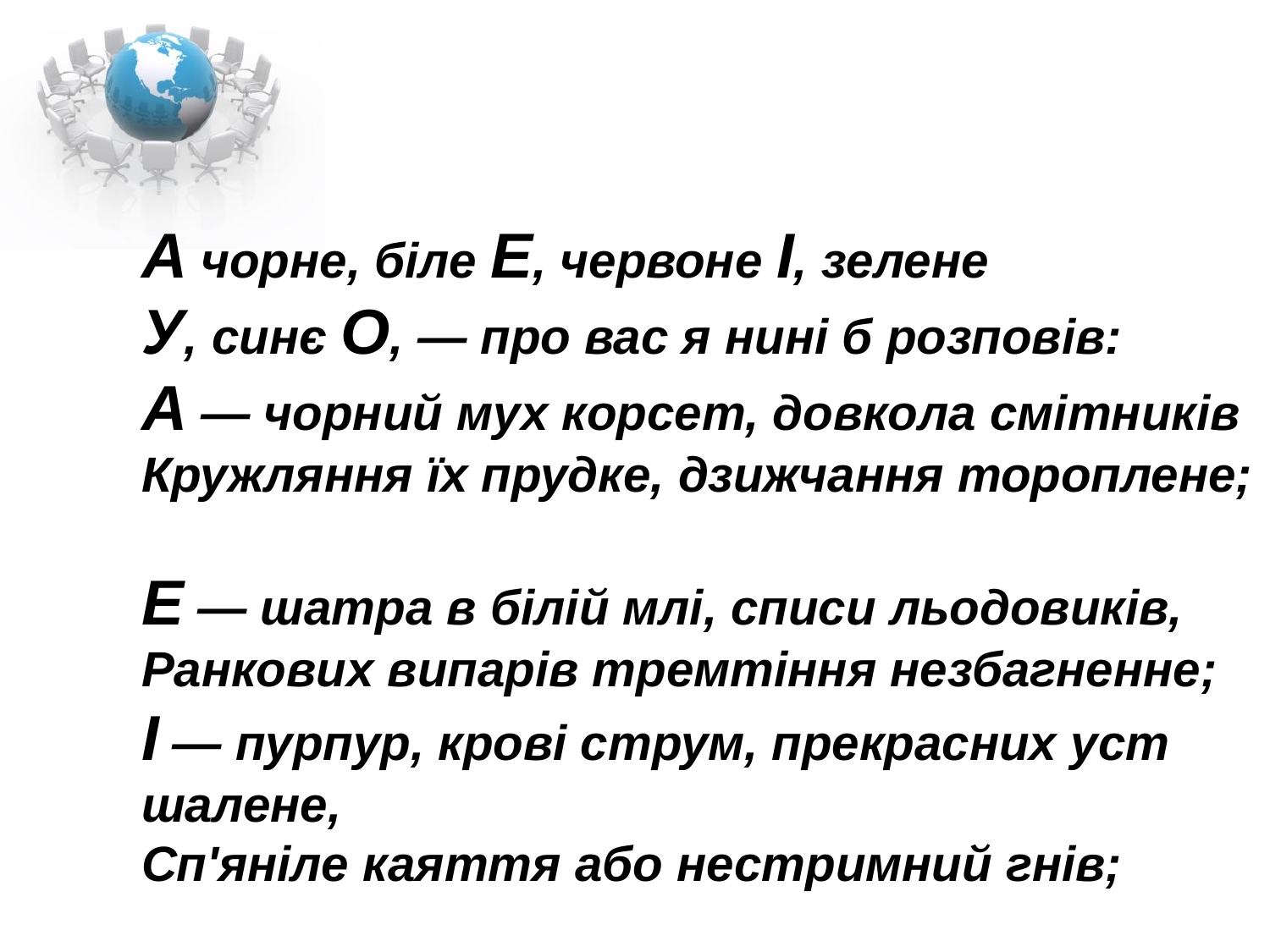

А чорне, біле Е, червоне І, зелене
У, синє О, — про вас я нині б розповів:
А — чорний мух корсет, довкола смітників
Кружляння їх прудке, дзижчання тороплене;

Е — шатра в білій млі, списи льодовиків,
Ранкових випарів тремтіння незбагненне;
І — пурпур, крові струм, прекрасних уст шалене,
Сп'яніле каяття або нестримний гнів;